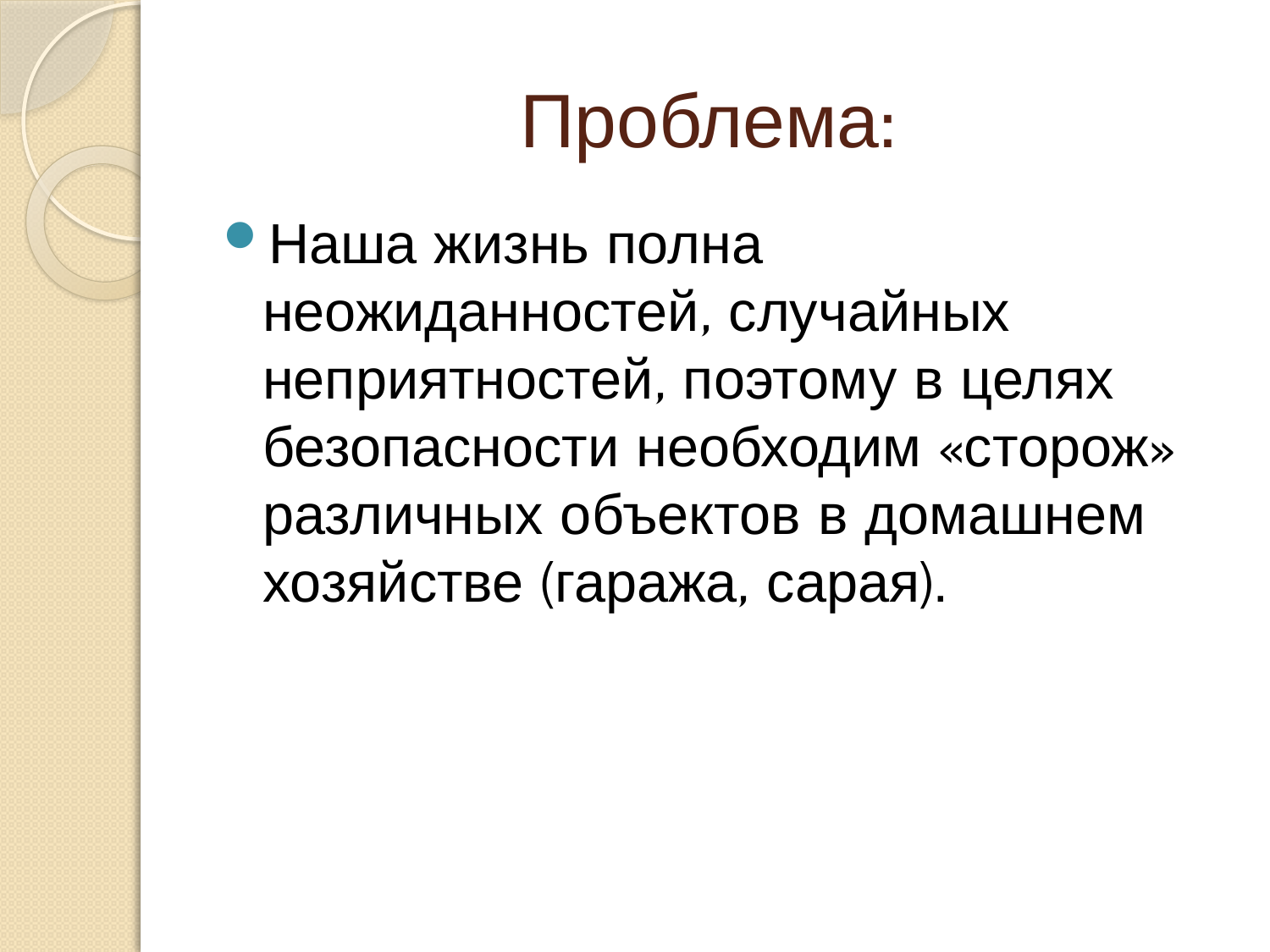

# Проблема:
Наша жизнь полна неожиданностей, случайных неприятностей, поэтому в целях безопасности необходим «сторож» различных объектов в домашнем хозяйстве (гаража, сарая).